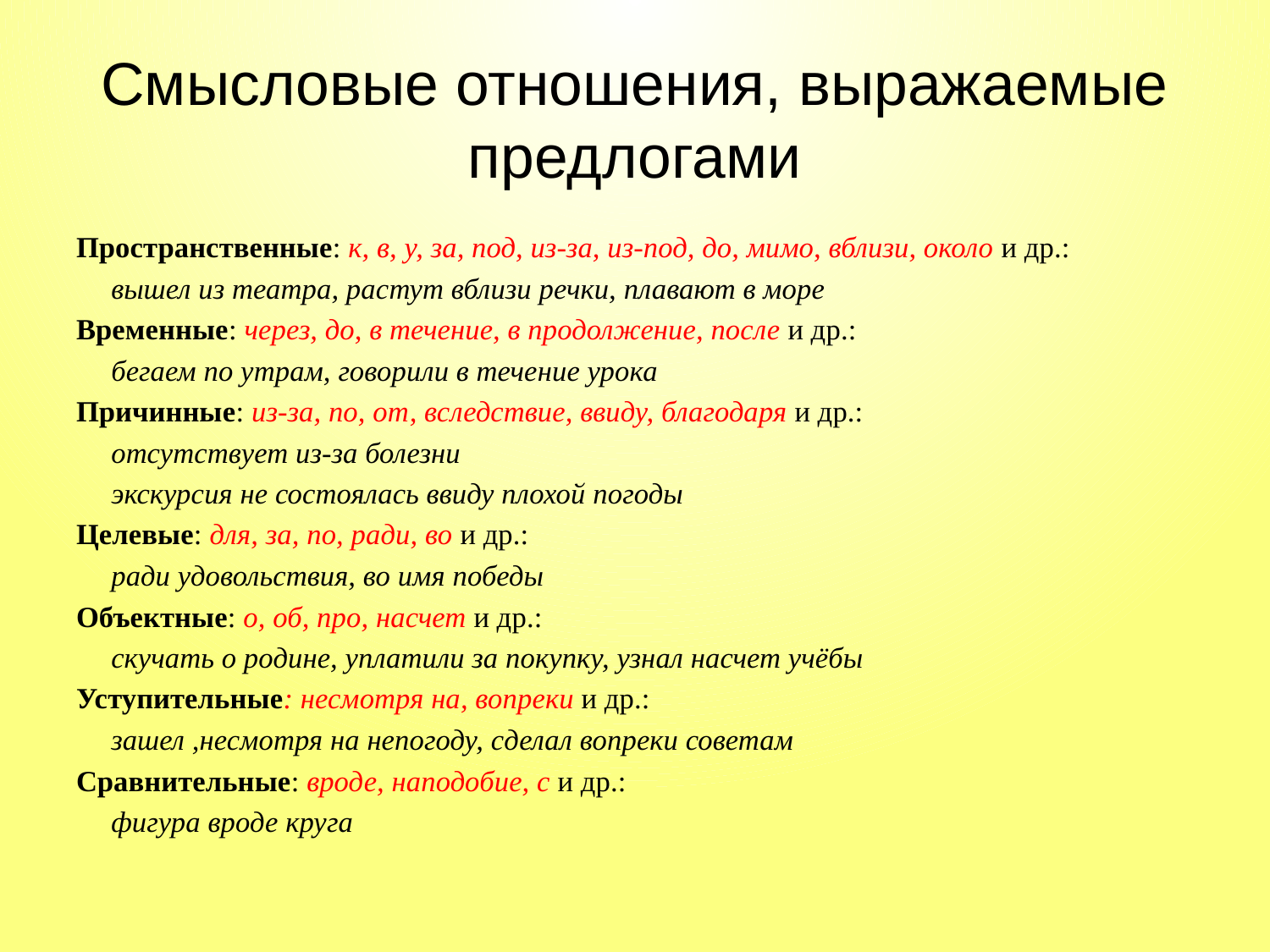

# Смысловые отношения, выражаемые предлогами
Пространственные: к, в, у, за, под, из-за, из-под, до, мимо, вблизи, около и др.:
вышел из театра, растут вблизи речки, плавают в море
Временные: через, до, в течение, в продолжение, после и др.:
бегаем по утрам, говорили в течение урока
Причинные: из-за, по, от, вследствие, ввиду, благодаря и др.:
отсутствует из-за болезни
экскурсия не состоялась ввиду плохой погоды
Целевые: для, за, по, ради, во и др.:
ради удовольствия, во имя победы
Объектные: о, об, про, насчет и др.:
скучать о родине, уплатили за покупку, узнал насчет учёбы
Уступительные: несмотря на, вопреки и др.:
зашел ,несмотря на непогоду, сделал вопреки советам
Сравнительные: вроде, наподобие, с и др.:
фигура вроде круга